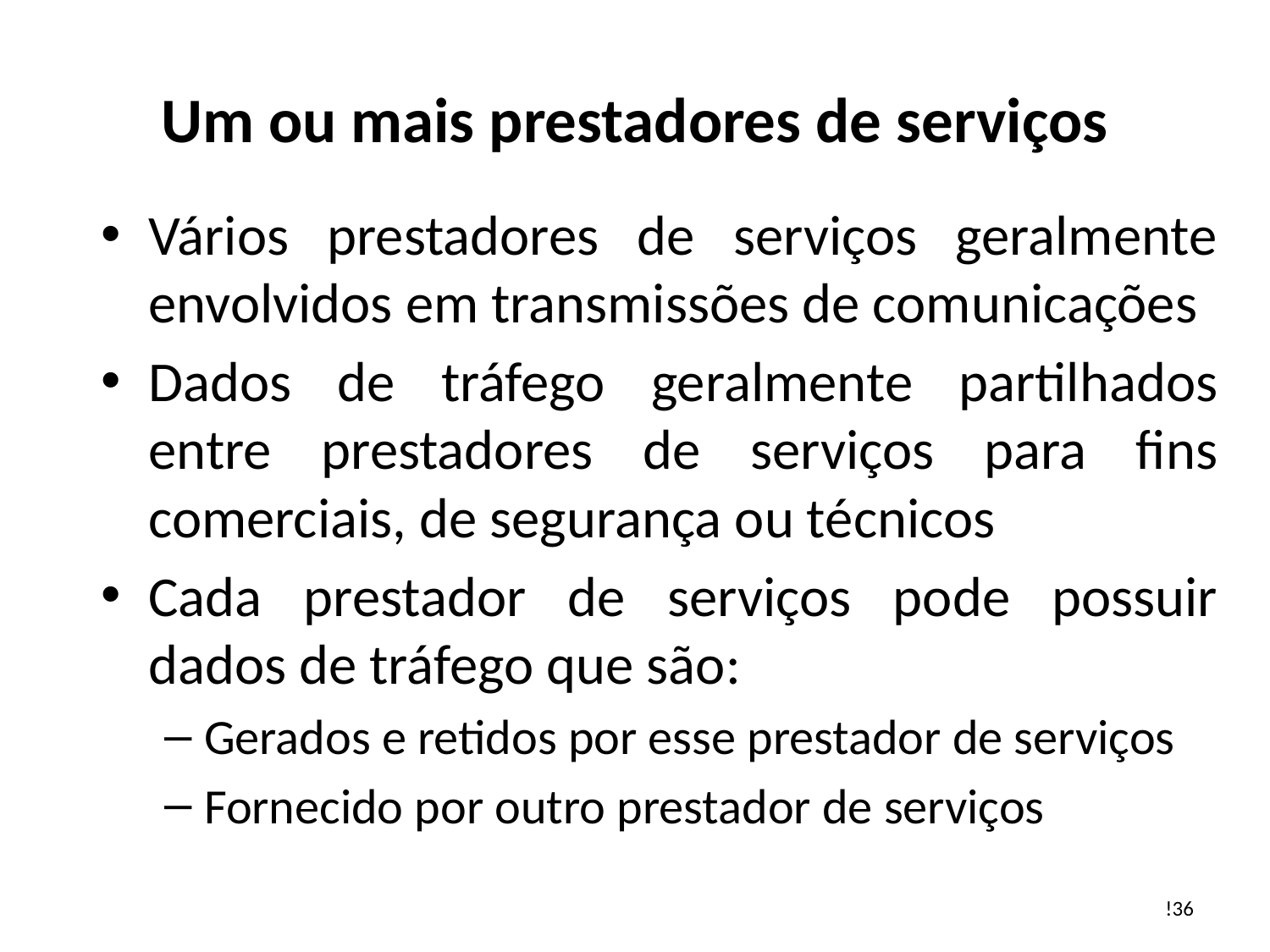

# Um ou mais prestadores de serviços
Vários prestadores de serviços geralmente envolvidos em transmissões de comunicações
Dados de tráfego geralmente partilhados entre prestadores de serviços para fins comerciais, de segurança ou técnicos
Cada prestador de serviços pode possuir dados de tráfego que são:
Gerados e retidos por esse prestador de serviços
Fornecido por outro prestador de serviços
!36